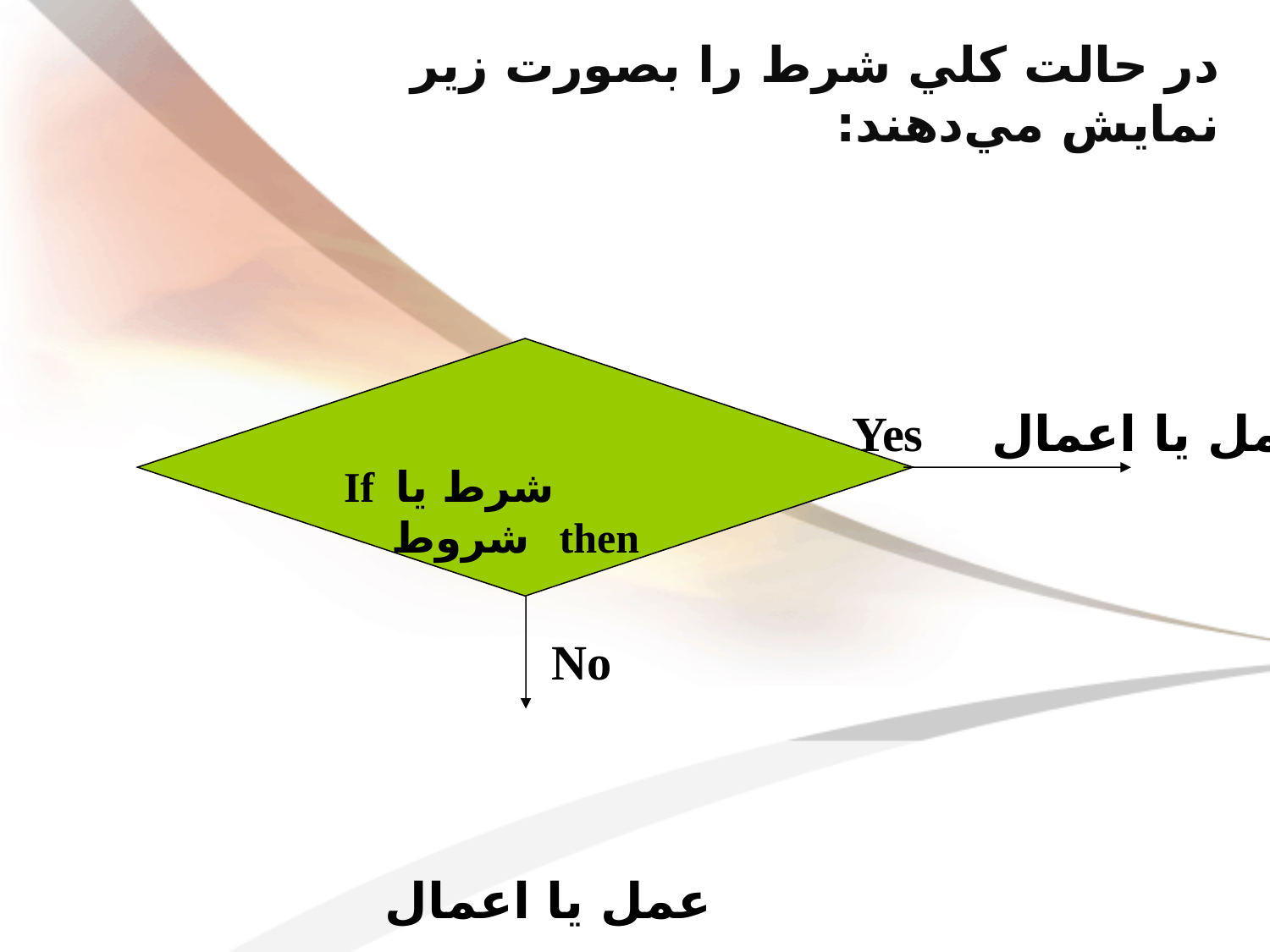

در حالت كلي شرط را بصورت زير نمايش مي‌دهند:

If  شرط یا شروط  then

عمل يا اعمال    Yes
No

عمل يا اعمال بعدي